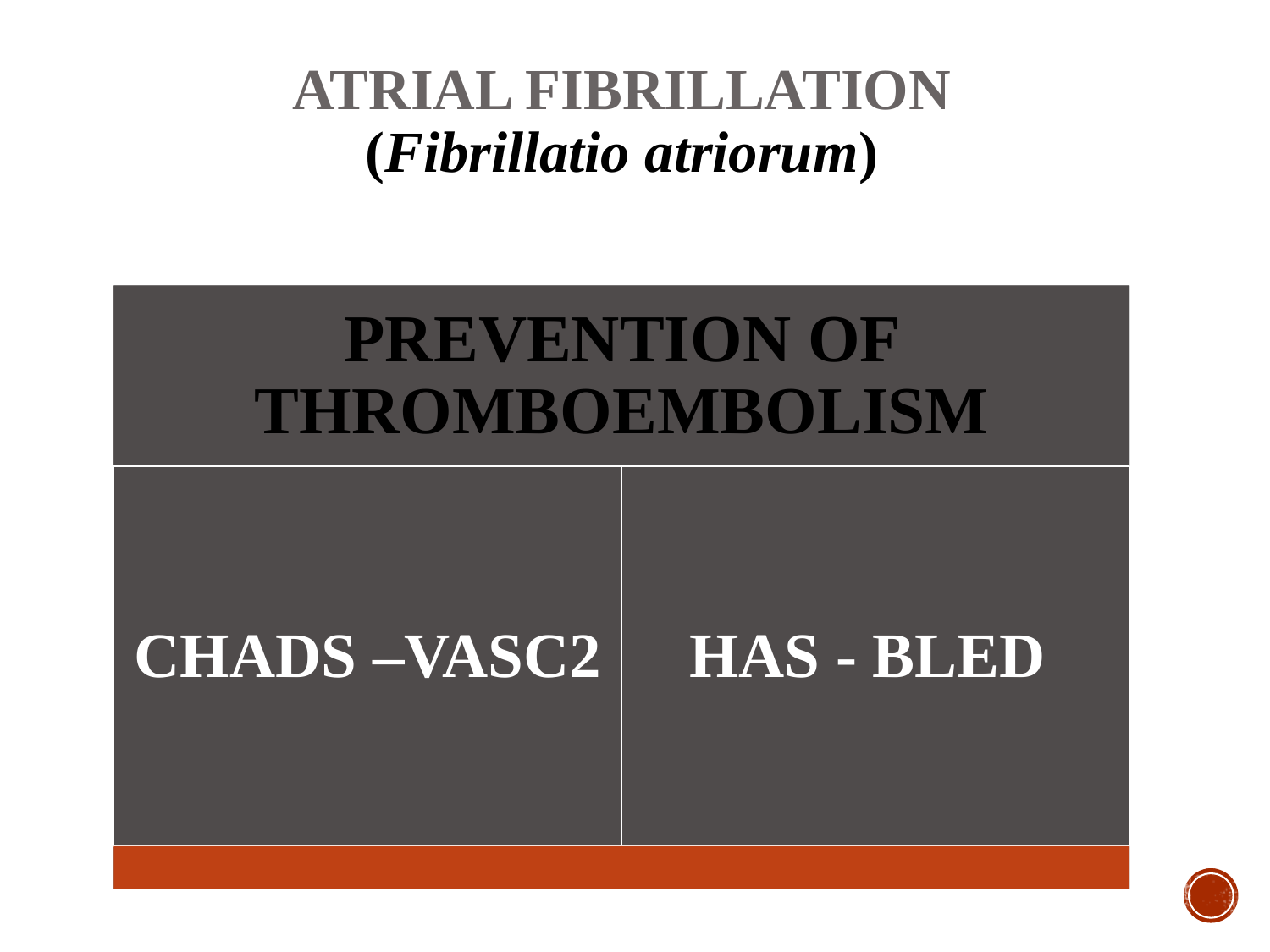

ATRIAL FIBRILLATION
(Fibrillatio atriorum)
PREVENTION OF THROMBOEMBOLISM
CHADS –VASC2
HAS - BLED